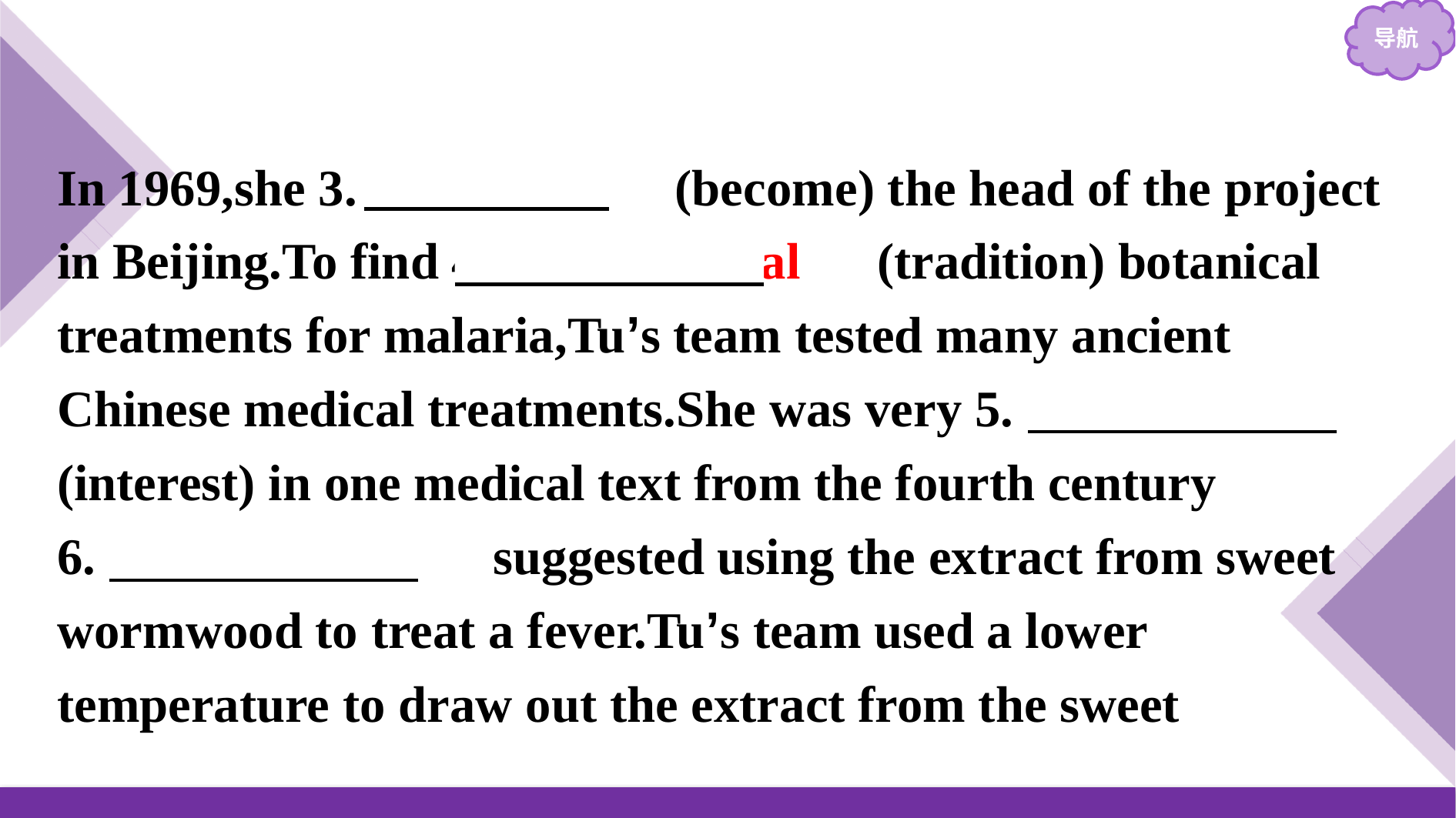

In 1969,she 3.　became　(become) the head of the project in Beijing.To find 4.　traditional　(tradition) botanical treatments for malaria,Tu’s team tested many ancient Chinese medical treatments.She was very 5.　interested　(interest) in one medical text from the fourth century
6.　which/that　 suggested using the extract from sweet wormwood to treat a fever.Tu’s team used a lower temperature to draw out the extract from the sweet